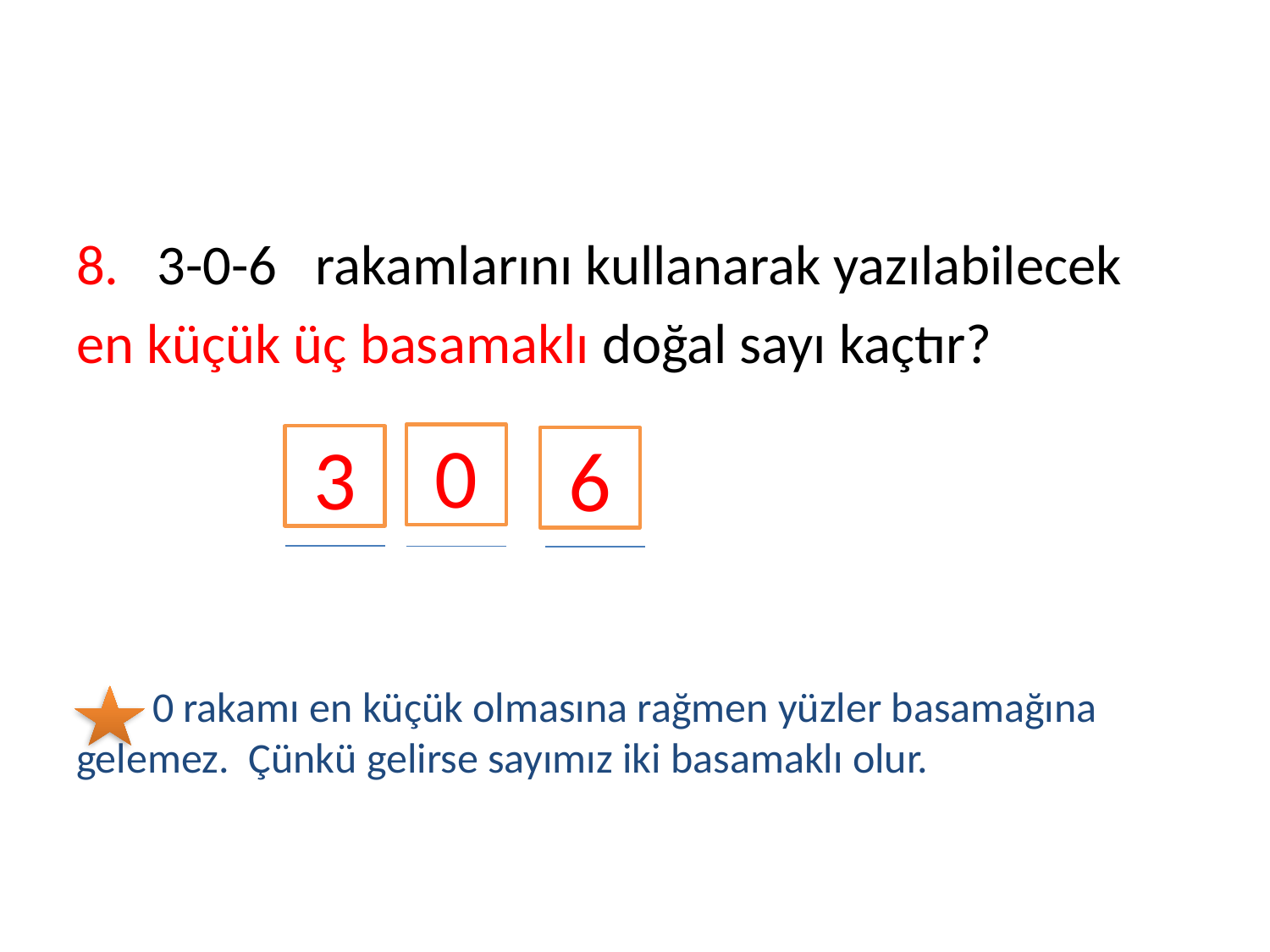

8.   3-0-6   rakamlarını kullanarak yazılabilecek
en küçük üç basamaklı doğal sayı kaçtır?

        0 rakamı en küçük olmasına rağmen yüzler basamağına gelemez.  Çünkü gelirse sayımız iki basamaklı olur.
0
3
6